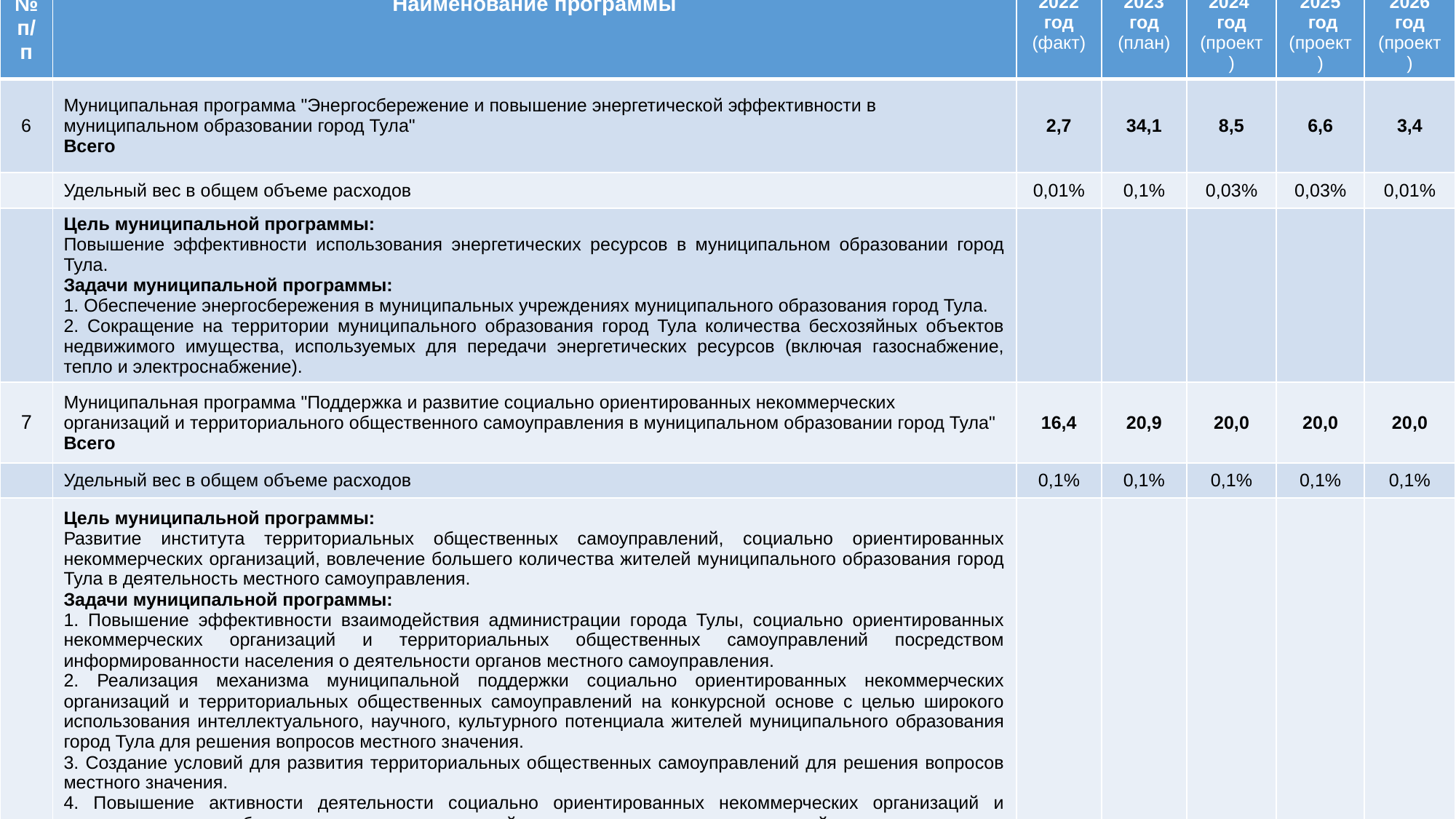

| № п/п | Наименование программы | 2022 год (факт) | 2023 год (план) | 2024 год (проект) | 2025 год (проект) | 2026 год (проект) |
| --- | --- | --- | --- | --- | --- | --- |
| 6 | Муниципальная программа "Энергосбережение и повышение энергетической эффективности в муниципальном образовании город Тула" Всего | 2,7 | 34,1 | 8,5 | 6,6 | 3,4 |
|  | Удельный вес в общем объеме расходов | 0,01% | 0,1% | 0,03% | 0,03% | 0,01% |
|  | Цель муниципальной программы: Повышение эффективности использования энергетических ресурсов в муниципальном образовании город Тула. Задачи муниципальной программы: 1. Обеспечение энергосбережения в муниципальных учреждениях муниципального образования город Тула. 2. Сокращение на территории муниципального образования город Тула количества бесхозяйных объектов недвижимого имущества, используемых для передачи энергетических ресурсов (включая газоснабжение, тепло и электроснабжение). |  |  |  |  |  |
| 7 | Муниципальная программа "Поддержка и развитие социально ориентированных некоммерческих организаций и территориального общественного самоуправления в муниципальном образовании город Тула" Всего | 16,4 | 20,9 | 20,0 | 20,0 | 20,0 |
|  | Удельный вес в общем объеме расходов | 0,1% | 0,1% | 0,1% | 0,1% | 0,1% |
|  | Цель муниципальной программы: Развитие института территориальных общественных самоуправлений, социально ориентированных некоммерческих организаций, вовлечение большего количества жителей муниципального образования город Тула в деятельность местного самоуправления. Задачи муниципальной программы: 1. Повышение эффективности взаимодействия администрации города Тулы, социально ориентированных некоммерческих организаций и территориальных общественных самоуправлений посредством информированности населения о деятельности органов местного самоуправления. 2. Реализация механизма муниципальной поддержки социально ориентированных некоммерческих организаций и территориальных общественных самоуправлений на конкурсной основе с целью широкого использования интеллектуального, научного, культурного потенциала жителей муниципального образования город Тула для решения вопросов местного значения. 3. Создание условий для развития территориальных общественных самоуправлений для решения вопросов местного значения. 4. Повышение активности деятельности социально ориентированных некоммерческих организаций и территориальных общественных самоуправлений посредством создания условий для ведения их деятельности. |  |  |  |  |  |